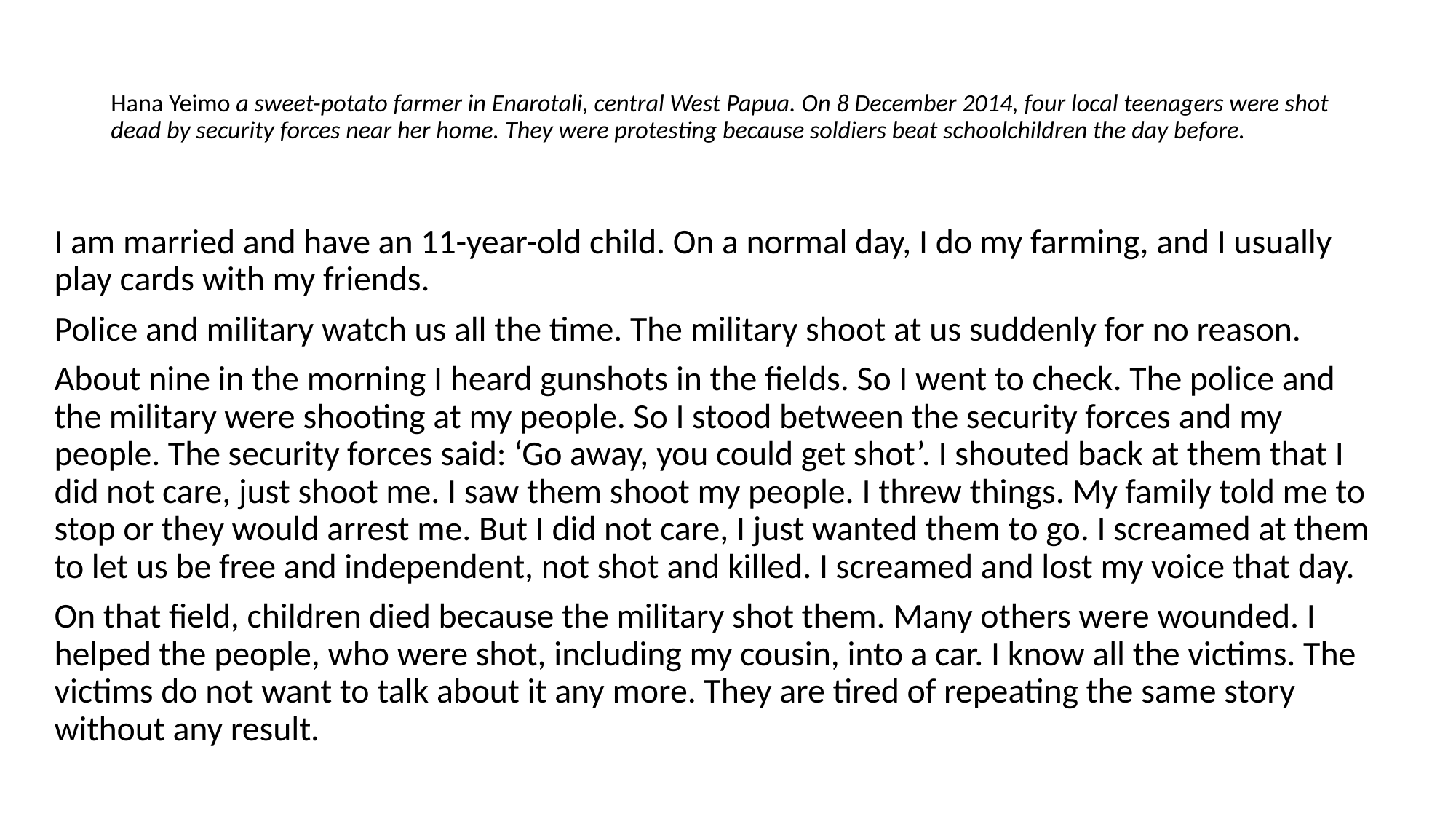

# Hana Yeimo a sweet-potato farmer in Enarotali, central West Papua. On 8 December 2014, four local teenagers were shot dead by security forces near her home. They were protesting because soldiers beat schoolchildren the day before.
I am married and have an 11-year-old child. On a normal day, I do my farming, and I usually play cards with my friends.
Police and military watch us all the time. The military shoot at us suddenly for no reason.
About nine in the morning I heard gunshots in the fields. So I went to check. The police and the military were shooting at my people. So I stood between the security forces and my people. The security forces said: ‘Go away, you could get shot’. I shouted back at them that I did not care, just shoot me. I saw them shoot my people. I threw things. My family told me to stop or they would arrest me. But I did not care, I just wanted them to go. I screamed at them to let us be free and independent, not shot and killed. I screamed and lost my voice that day.
On that field, children died because the military shot them. Many others were wounded. I helped the people, who were shot, including my cousin, into a car. I know all the victims. The victims do not want to talk about it any more. They are tired of repeating the same story without any result.